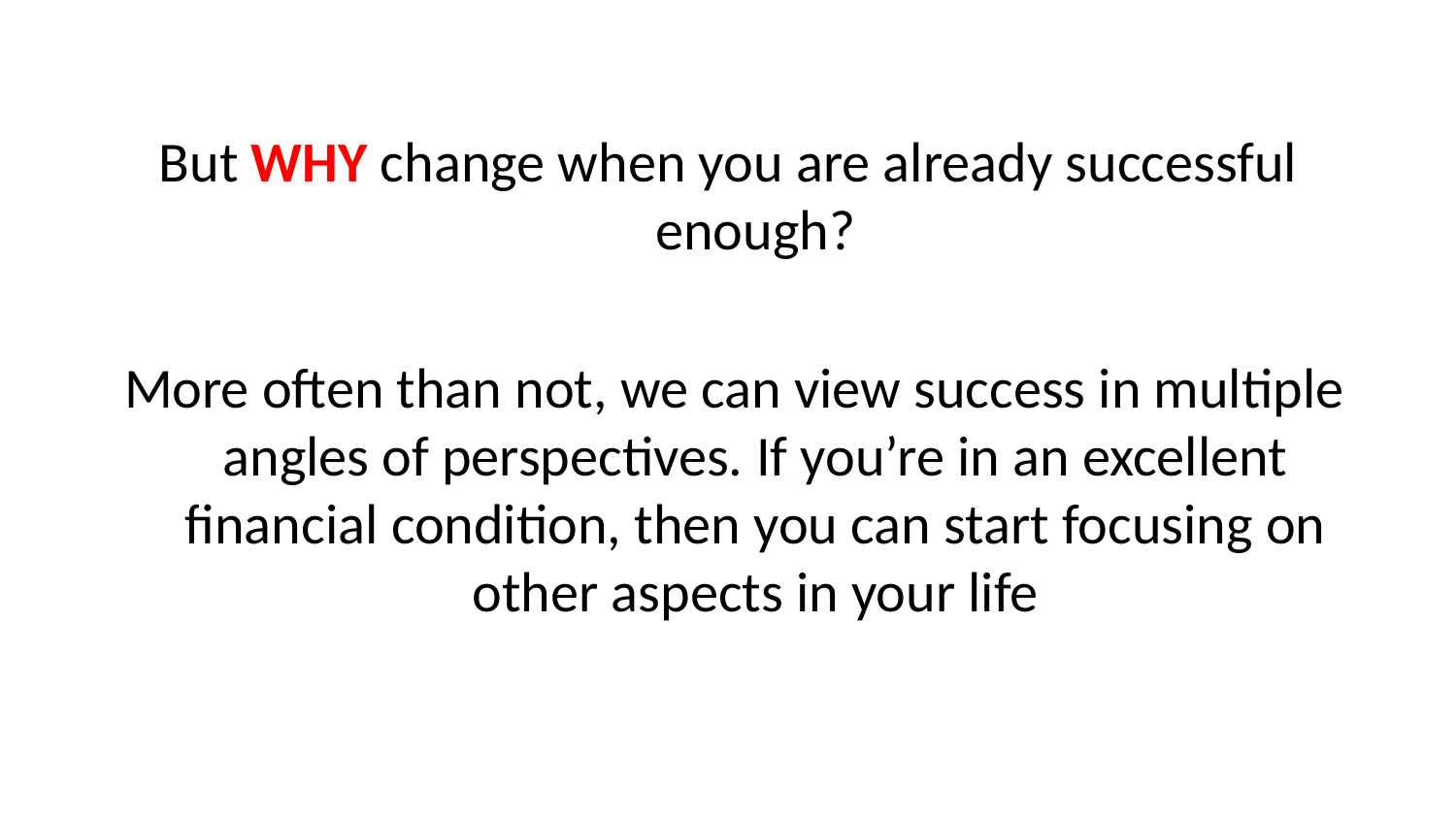

But WHY change when you are already successful enough?

 More often than not, we can view success in multiple angles of perspectives. If you’re in an excellent financial condition, then you can start focusing on other aspects in your life